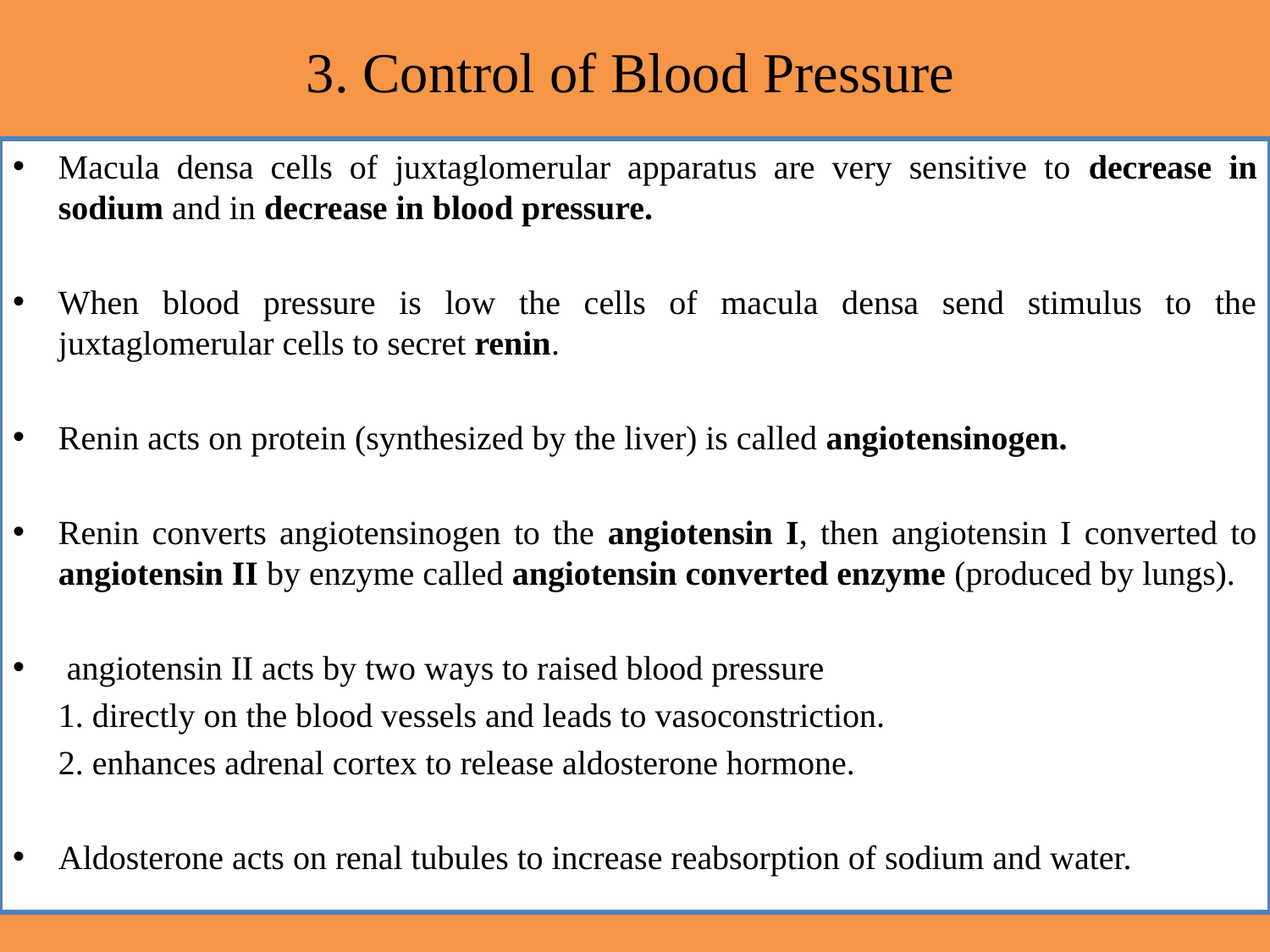

# 3. Control of Blood Pressure
Macula densa cells of juxtaglomerular apparatus are very sensitive to decrease in sodium and in decrease in blood pressure.

When blood pressure is low the cells of macula densa send stimulus to the juxtaglomerular cells to secret renin.

Renin acts on protein (synthesized by the liver) is called angiotensinogen.

Renin converts angiotensinogen to the angiotensin I, then angiotensin I converted to angiotensin II by enzyme called angiotensin converted enzyme (produced by lungs).

 angiotensin II acts by two ways to raised blood pressure
		1. directly on the blood vessels and leads to vasoconstriction.
		2. enhances adrenal cortex to release aldosterone hormone.

Aldosterone acts on renal tubules to increase reabsorption of sodium and water.